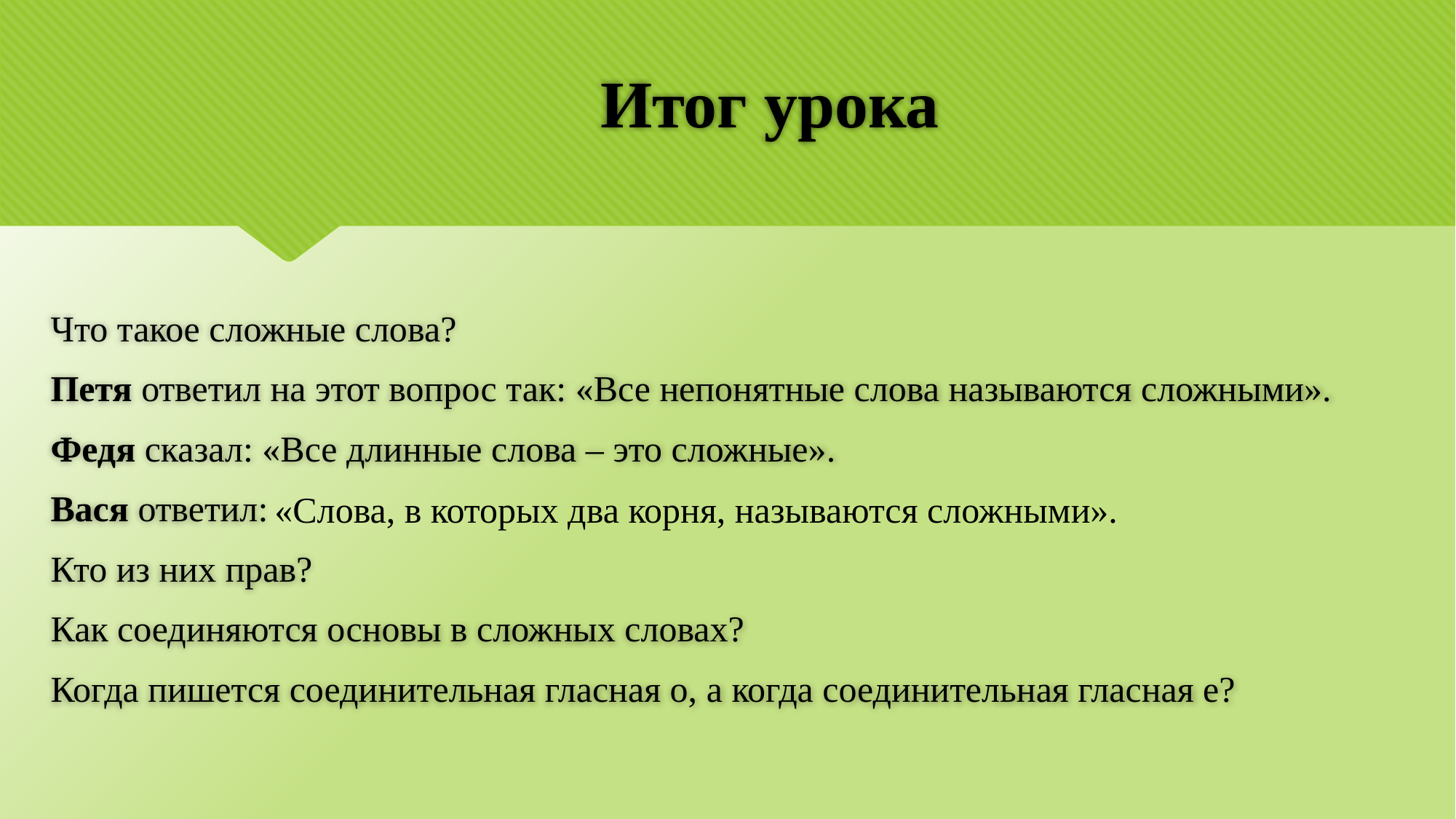

# Итог урока
Что такое сложные слова?
Петя ответил на этот вопрос так: «Все непонятные слова называются сложными».
Федя сказал: «Все длинные слова – это сложные».
Вася ответил:
Кто из них прав?
Как соединяются основы в сложных словах?
Когда пишется соединительная гласная о, а когда соединительная гласная е?

«Слова, в которых два корня, называются сложными».